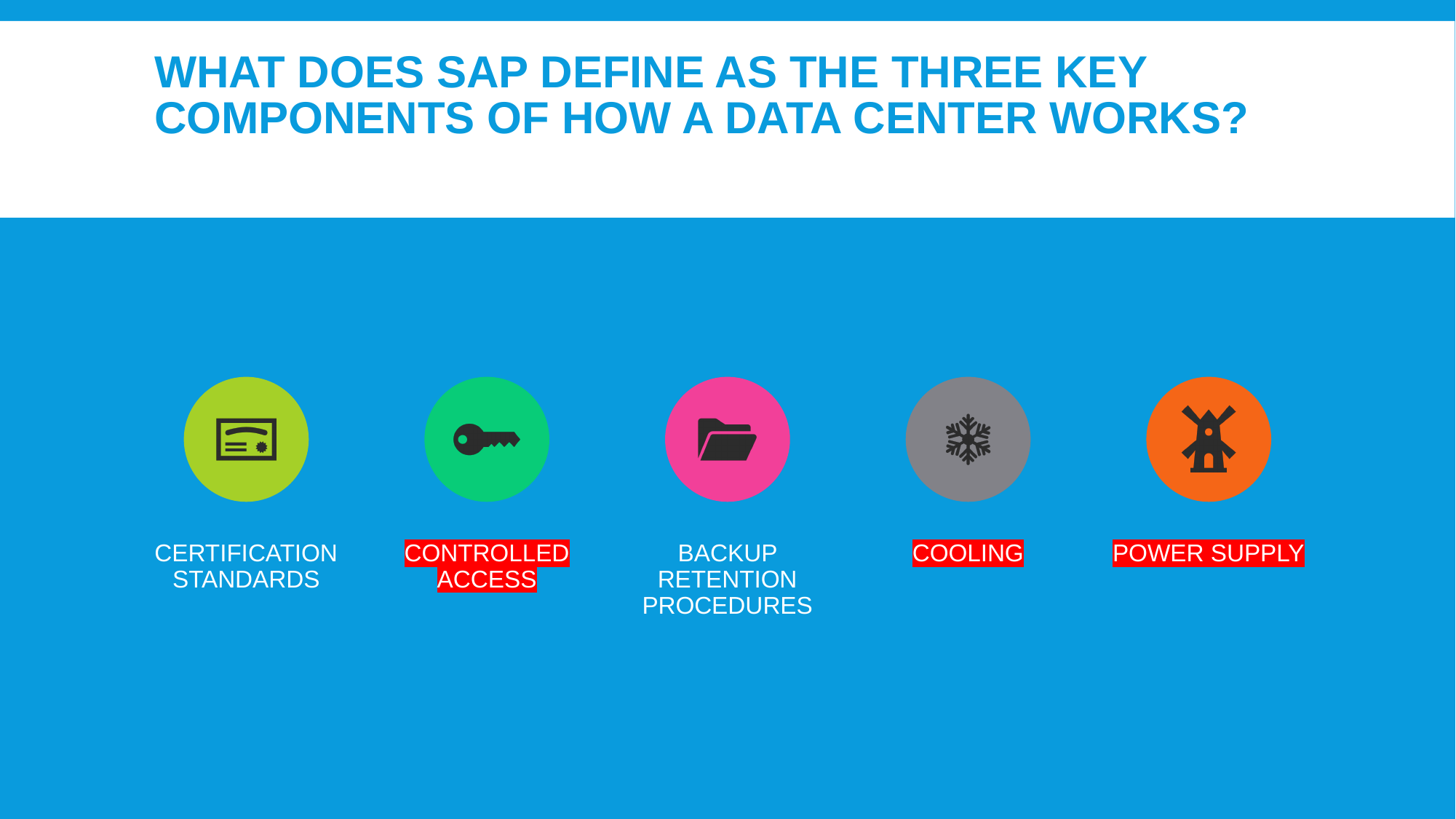

# What does SAP define as the three key components of how a data center works?
Certification Standards
Controlled Access
Backup Retention Procedures
Cooling
Power Supply